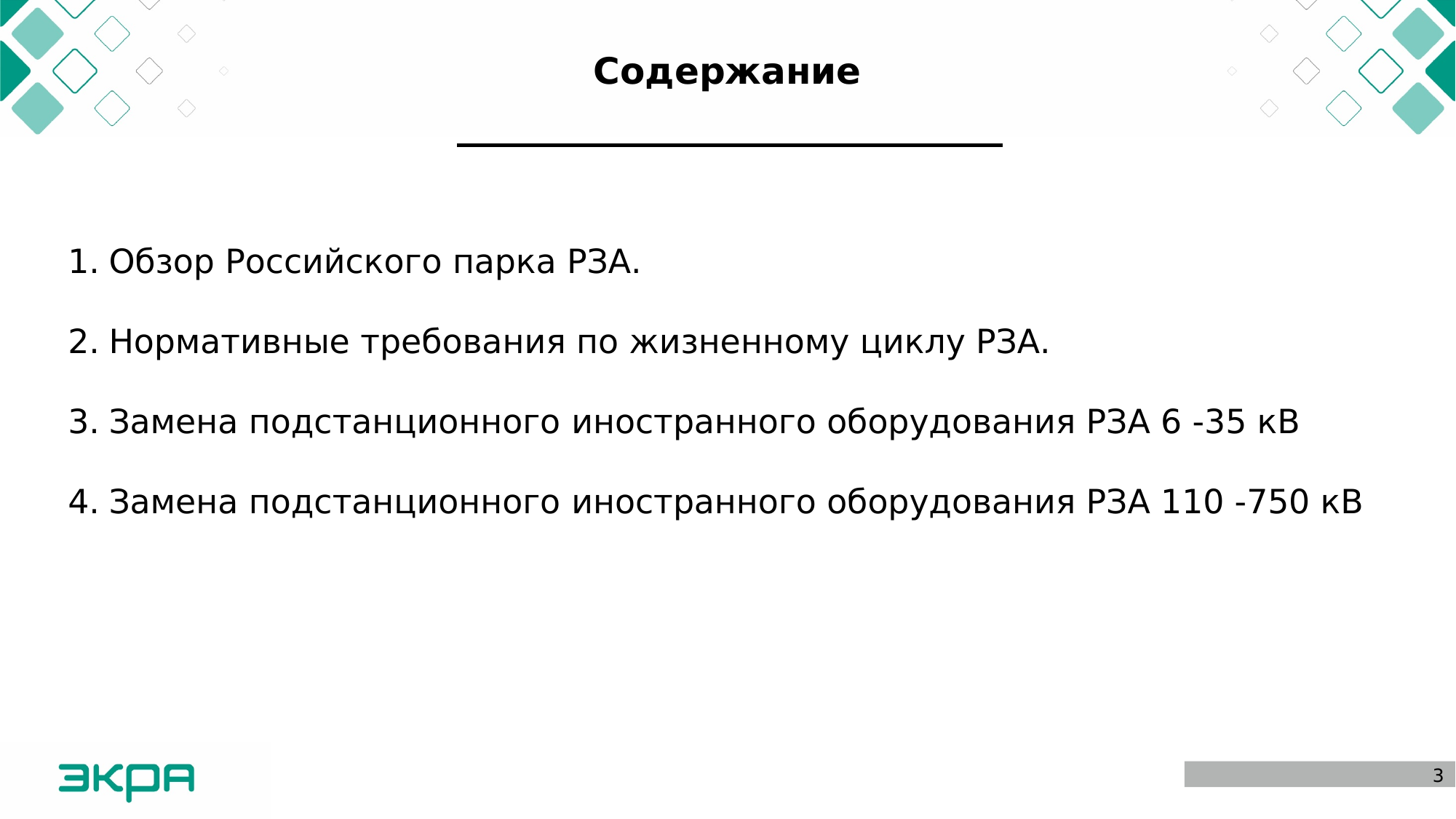

# Содержание

Обзор Российского парка РЗА.

Нормативные требования по жизненному циклу РЗА.

Замена подстанционного иностранного оборудования РЗА 6 -35 кВ

Замена подстанционного иностранного оборудования РЗА 110 -750 кВ

3
3